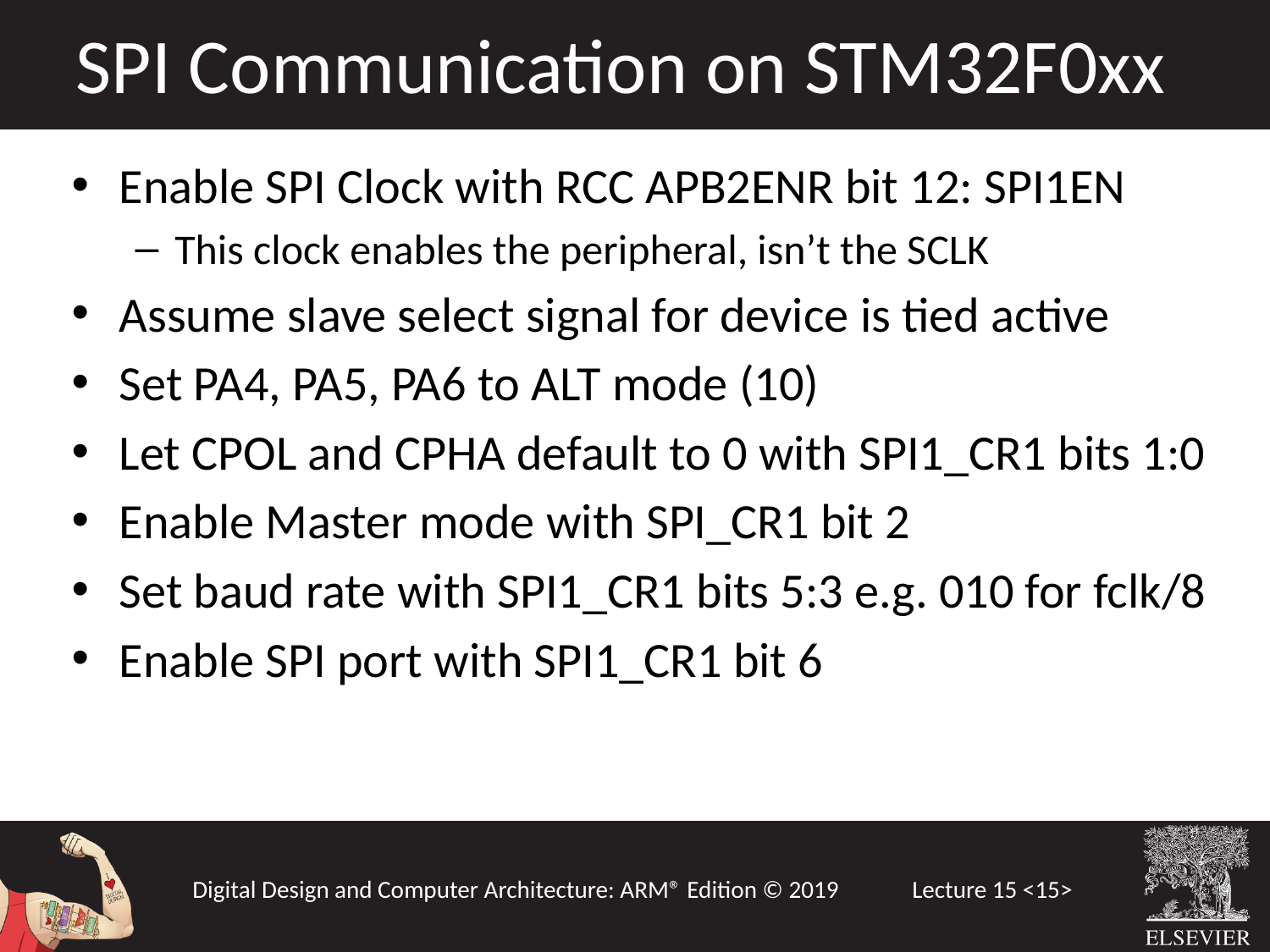

SPI Communication on STM32F0xx
Enable SPI Clock with RCC APB2ENR bit 12: SPI1EN
This clock enables the peripheral, isn’t the SCLK
Assume slave select signal for device is tied active
Set PA4, PA5, PA6 to ALT mode (10)
Let CPOL and CPHA default to 0 with SPI1_CR1 bits 1:0
Enable Master mode with SPI_CR1 bit 2
Set baud rate with SPI1_CR1 bits 5:3 e.g. 010 for fclk/8
Enable SPI port with SPI1_CR1 bit 6